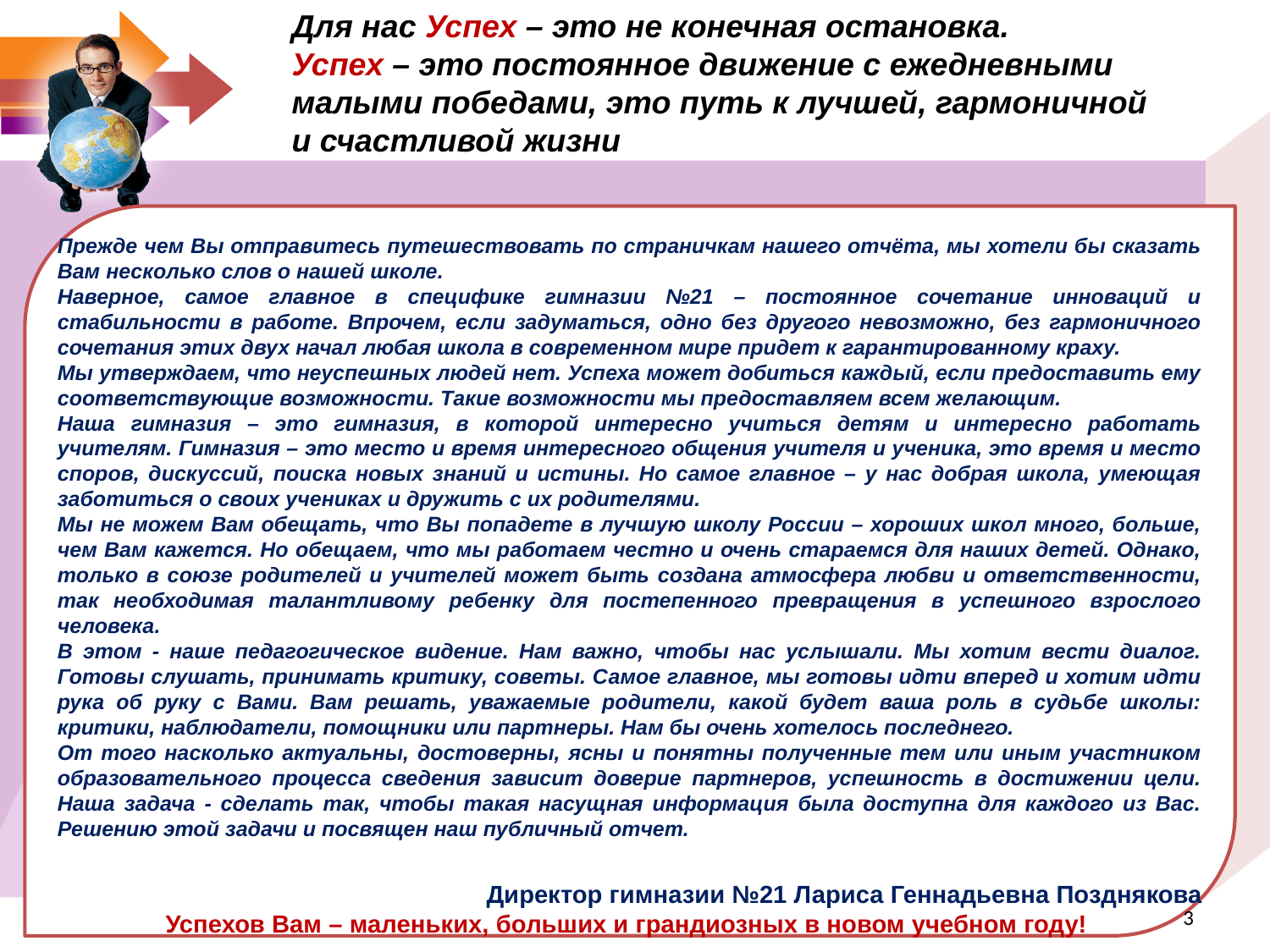

Для нас Успех – это не конечная остановка.
Успех – это постоянное движение с ежедневными
малыми победами, это путь к лучшей, гармоничной
и счастливой жизни

Прежде чем Вы отправитесь путешествовать по страничкам нашего отчёта, мы хотели бы сказать Вам несколько слов о нашей школе.
Наверное, самое главное в специфике гимназии №21 – постоянное сочетание инноваций и стабильности в работе. Впрочем, если задуматься, одно без другого невозможно, без гармоничного сочетания этих двух начал любая школа в современном мире придет к гарантированному краху.
Мы утверждаем, что неуспешных людей нет. Успеха может добиться каждый, если предоставить ему соответствующие возможности. Такие возможности мы предоставляем всем желающим.
Наша гимназия – это гимназия, в которой интересно учиться детям и интересно работать учителям. Гимназия – это место и время интересного общения учителя и ученика, это время и место споров, дискуссий, поиска новых знаний и истины. Но самое главное – у нас добрая школа, умеющая заботиться о своих учениках и дружить с их родителями.
Мы не можем Вам обещать, что Вы попадете в лучшую школу России – хороших школ много, больше, чем Вам кажется. Но обещаем, что мы работаем честно и очень стараемся для наших детей. Однако, только в союзе родителей и учителей может быть создана атмосфера любви и ответственности, так необходимая талантливому ребенку для постепенного превращения в успешного взрослого человека.
В этом - наше педагогическое видение. Нам важно, чтобы нас услышали. Мы хотим вести диалог. Готовы слушать, принимать критику, советы. Самое главное, мы готовы идти вперед и хотим идти рука об руку с Вами. Вам решать, уважаемые родители, какой будет ваша роль в судьбе школы: критики, наблюдатели, помощники или партнеры. Нам бы очень хотелось последнего.
От того насколько актуальны, достоверны, ясны и понятны полученные тем или иным участником образовательного процесса сведения зависит доверие партнеров, успешность в достижении цели. Наша задача - сделать так, чтобы такая насущная информация была доступна для каждого из Вас. Решению этой задачи и посвящен наш публичный отчет.

Директор гимназии №21 Лариса Геннадьевна Позднякова
Успехов Вам – маленьких, больших и грандиозных в новом учебном году!
3